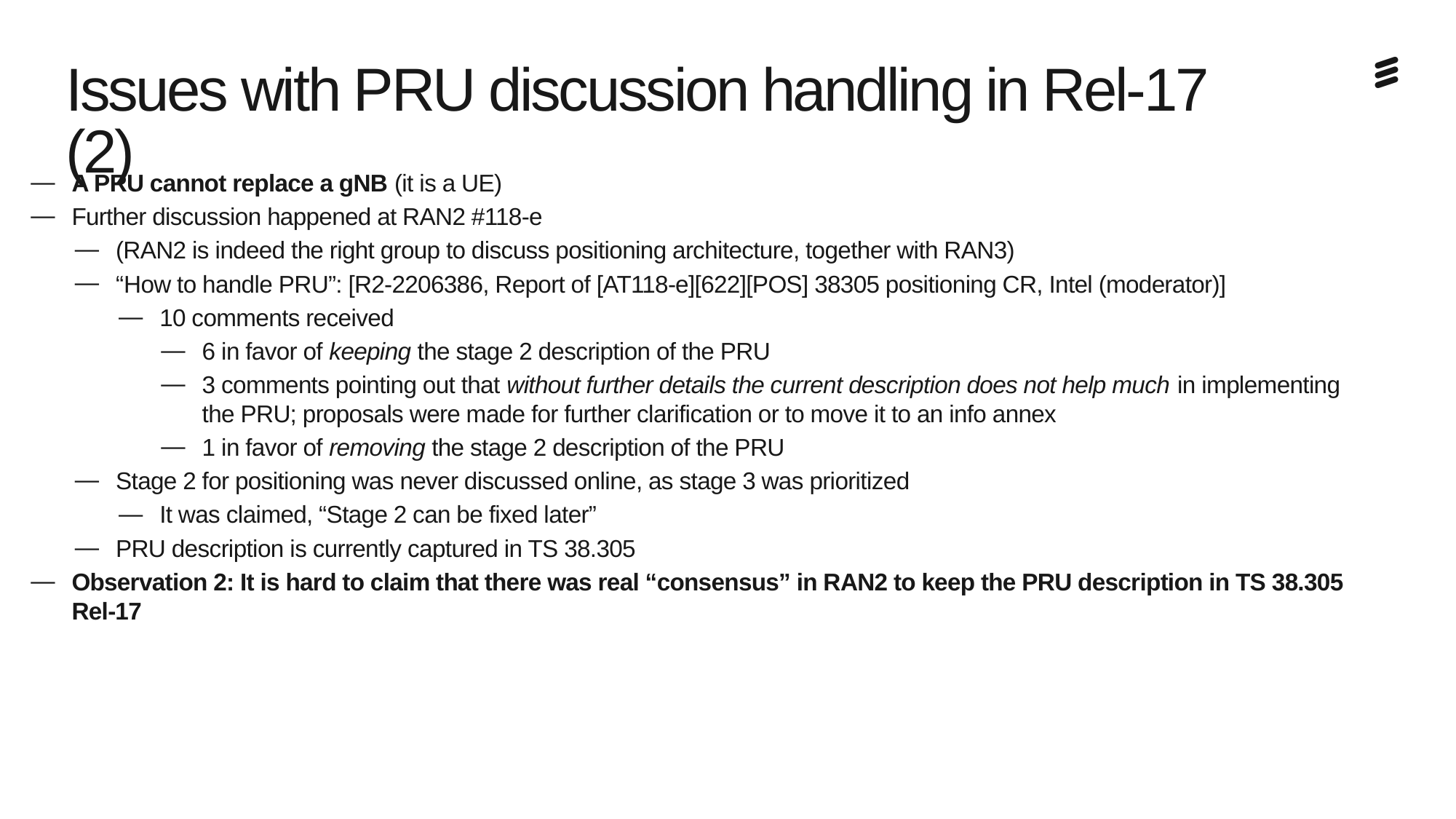

# Issues with PRU discussion handling in Rel-17 (2)
A PRU cannot replace a gNB (it is a UE)
Further discussion happened at RAN2 #118-e
(RAN2 is indeed the right group to discuss positioning architecture, together with RAN3)
“How to handle PRU”: [R2-2206386, Report of [AT118-e][622][POS] 38305 positioning CR, Intel (moderator)]
10 comments received
6 in favor of keeping the stage 2 description of the PRU
3 comments pointing out that without further details the current description does not help much in implementing the PRU; proposals were made for further clarification or to move it to an info annex
1 in favor of removing the stage 2 description of the PRU
Stage 2 for positioning was never discussed online, as stage 3 was prioritized
It was claimed, “Stage 2 can be fixed later”
PRU description is currently captured in TS 38.305
Observation 2: It is hard to claim that there was real “consensus” in RAN2 to keep the PRU description in TS 38.305 Rel-17